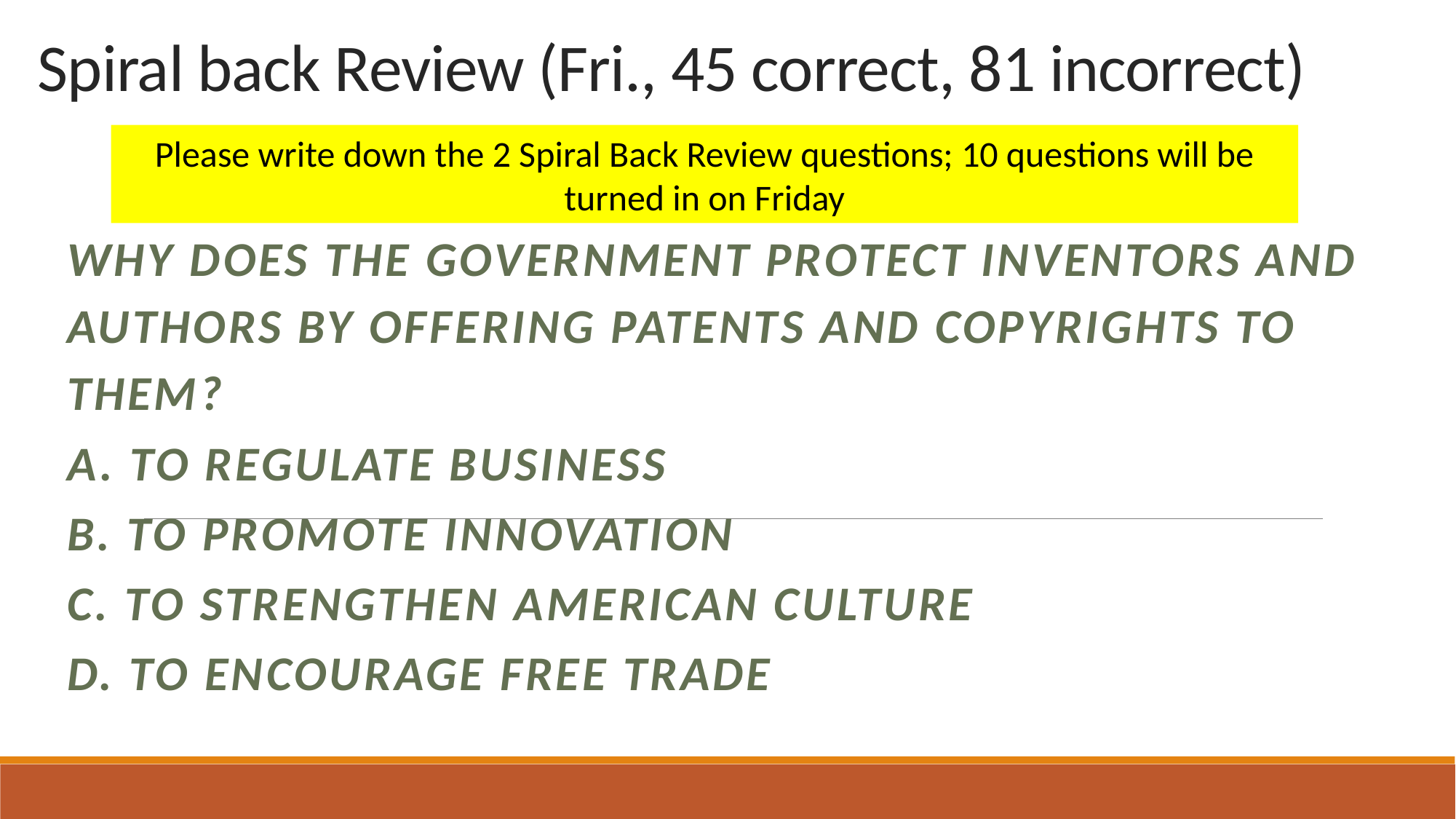

# Spiral back Review (Fri., 45 correct, 81 incorrect)
Please write down the 2 Spiral Back Review questions; 10 questions will be turned in on Friday
Why does the government protect inventors and authors by offering patents and copyrights to them?
A. To regulate business
B. To promote innovation
C. To strengthen American culture
D. To encourage free trade